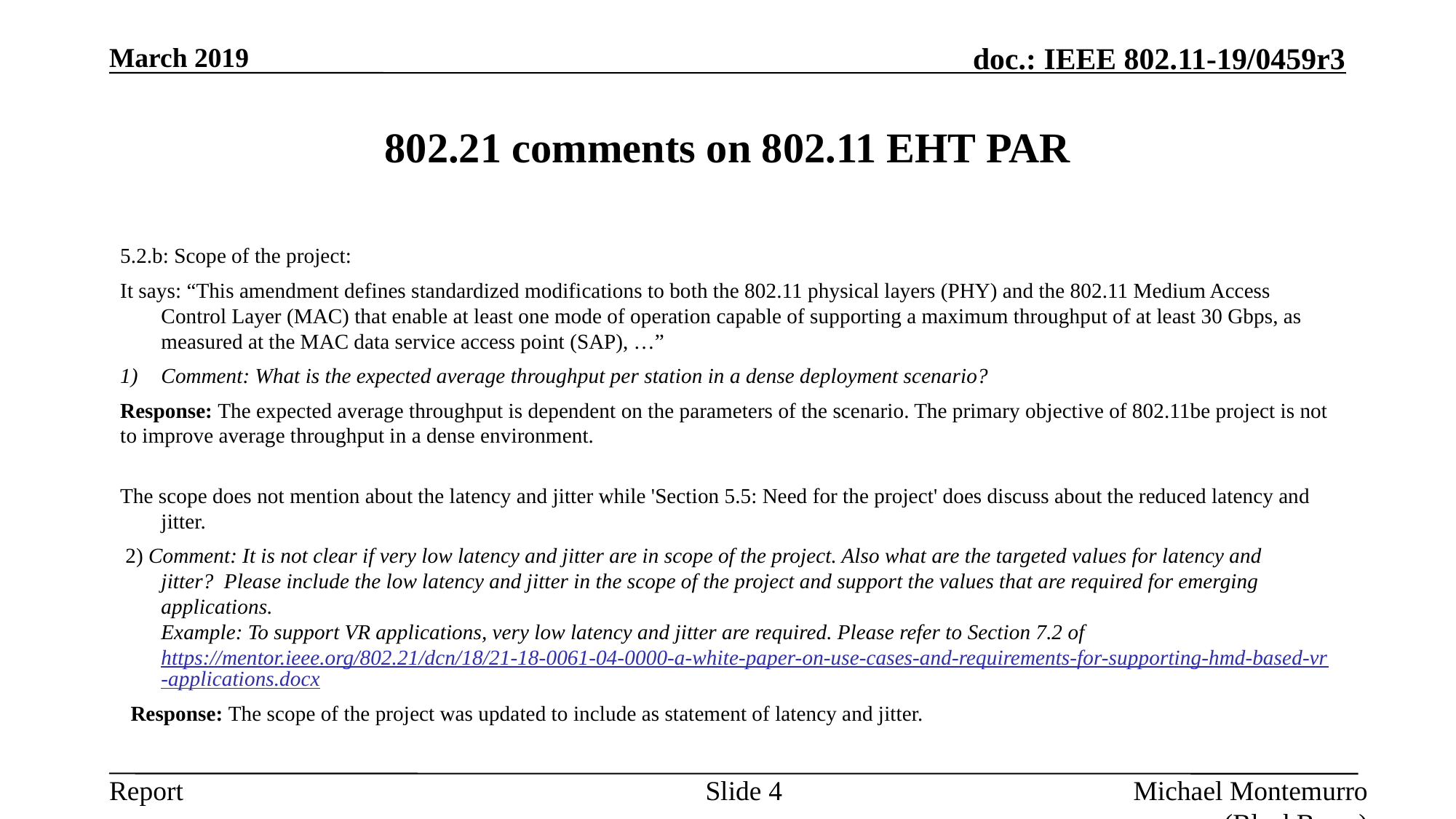

March 2019
# 802.21 comments on 802.11 EHT PAR
5.2.b: Scope of the project:
It says: “This amendment defines standardized modifications to both the 802.11 physical layers (PHY) and the 802.11 Medium Access Control Layer (MAC) that enable at least one mode of operation capable of supporting a maximum throughput of at least 30 Gbps, as measured at the MAC data service access point (SAP), …”
Comment: What is the expected average throughput per station in a dense deployment scenario?
Response: The expected average throughput is dependent on the parameters of the scenario. The primary objective of 802.11be project is not to improve average throughput in a dense environment.
The scope does not mention about the latency and jitter while 'Section 5.5: Need for the project' does discuss about the reduced latency and jitter.
 2) Comment: It is not clear if very low latency and jitter are in scope of the project. Also what are the targeted values for latency and jitter?  Please include the low latency and jitter in the scope of the project and support the values that are required for emerging applications. 
Example: To support VR applications, very low latency and jitter are required. Please refer to Section 7.2 of https://mentor.ieee.org/802.21/dcn/18/21-18-0061-04-0000-a-white-paper-on-use-cases-and-requirements-for-supporting-hmd-based-vr-applications.docx
  Response: The scope of the project was updated to include as statement of latency and jitter.
Slide 4
Michael Montemurro (BlackBerry)